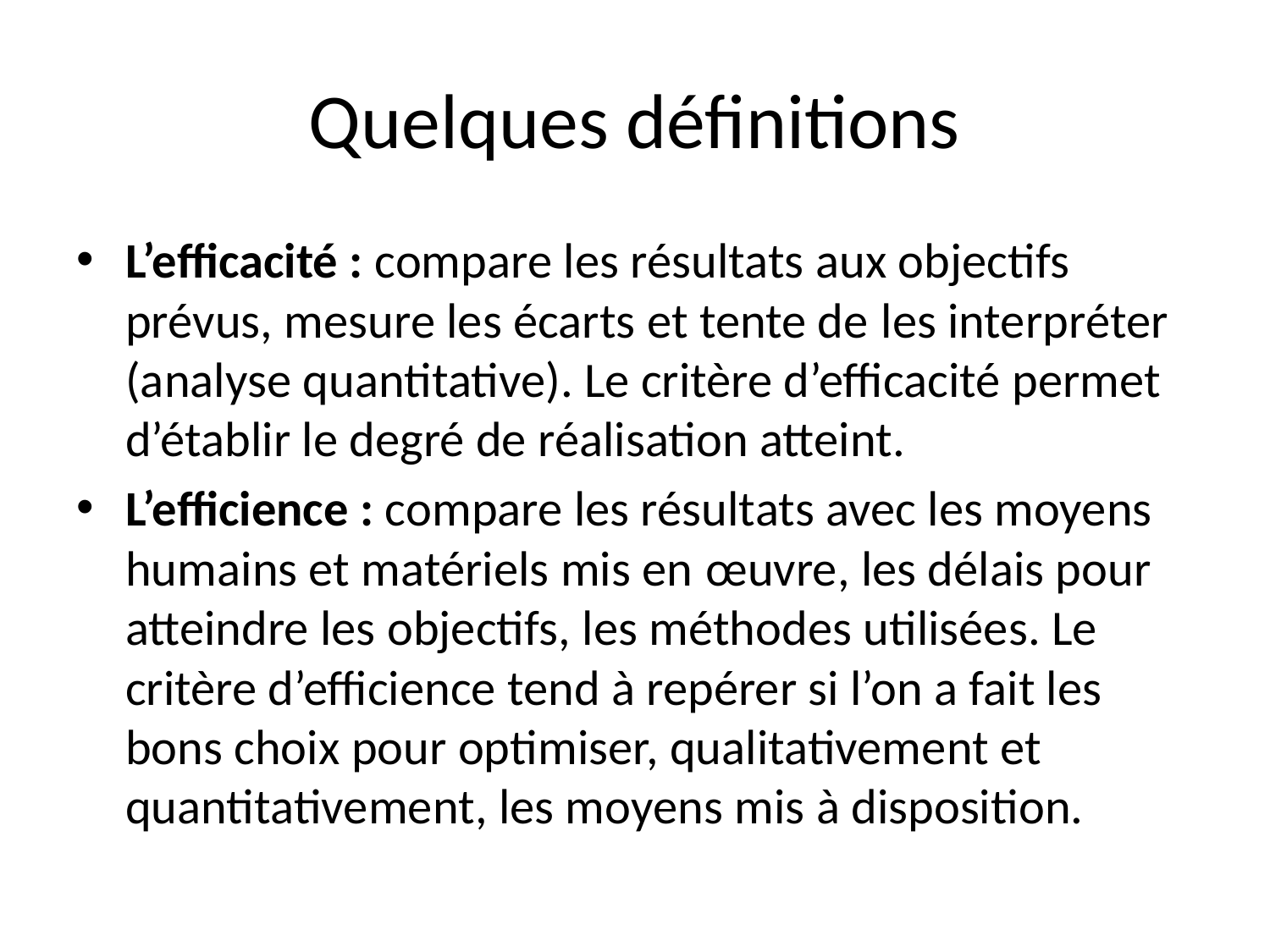

# Quelques définitions
L’efficacité : compare les résultats aux objectifs prévus, mesure les écarts et tente de les interpréter (analyse quantitative). Le critère d’efficacité permet d’établir le degré de réalisation atteint.
L’efficience : compare les résultats avec les moyens humains et matériels mis en œuvre, les délais pour atteindre les objectifs, les méthodes utilisées. Le critère d’efficience tend à repérer si l’on a fait les bons choix pour optimiser, qualitativement et quantitativement, les moyens mis à disposition.